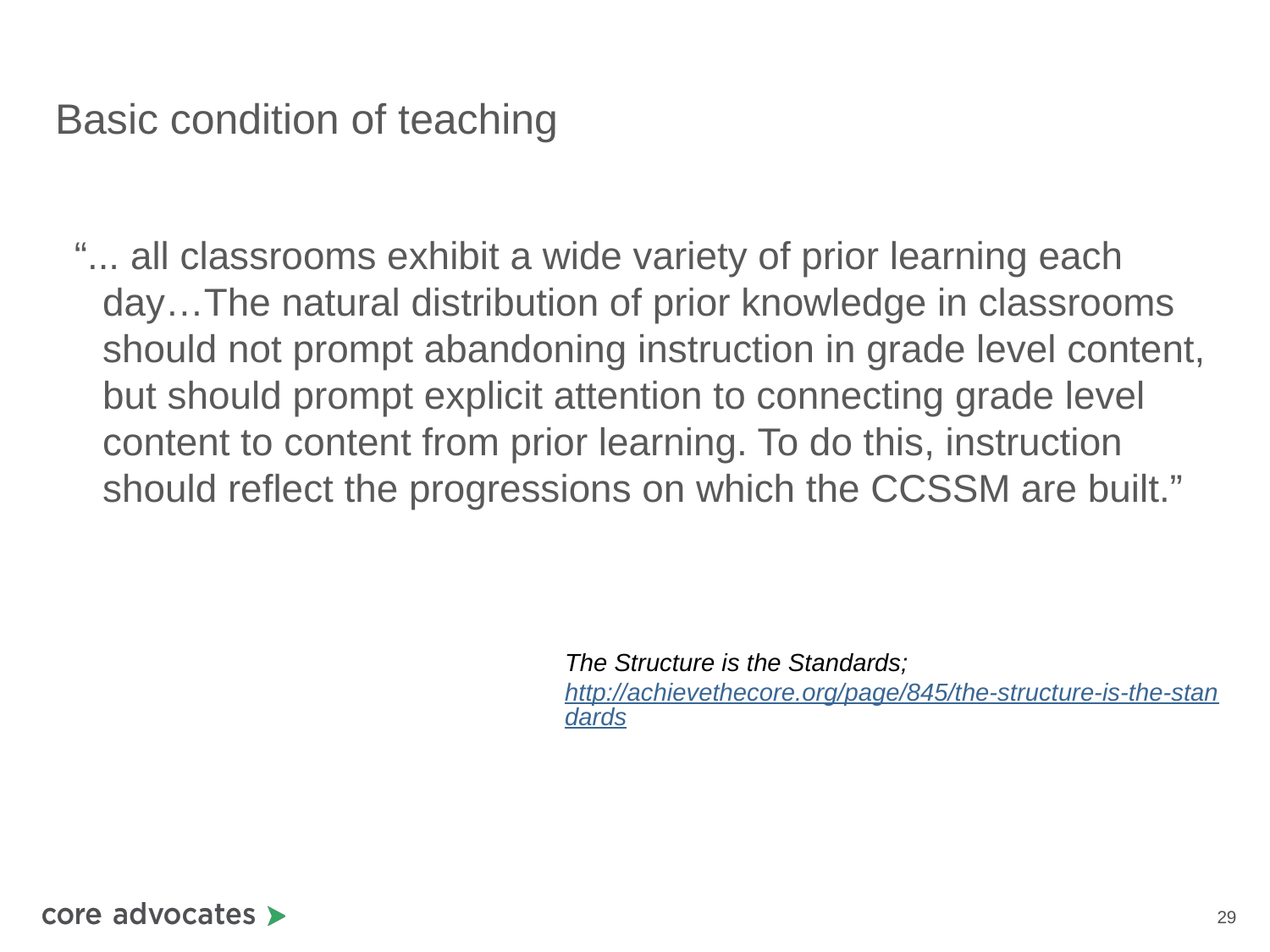

# Basic condition of teaching
“... all classrooms exhibit a wide variety of prior learning each day…The natural distribution of prior knowledge in classrooms should not prompt abandoning instruction in grade level content, but should prompt explicit attention to connecting grade level content to content from prior learning. To do this, instruction should reflect the progressions on which the CCSSM are built.”
The Structure is the Standards; http://achievethecore.org/page/845/the-structure-is-the-standards